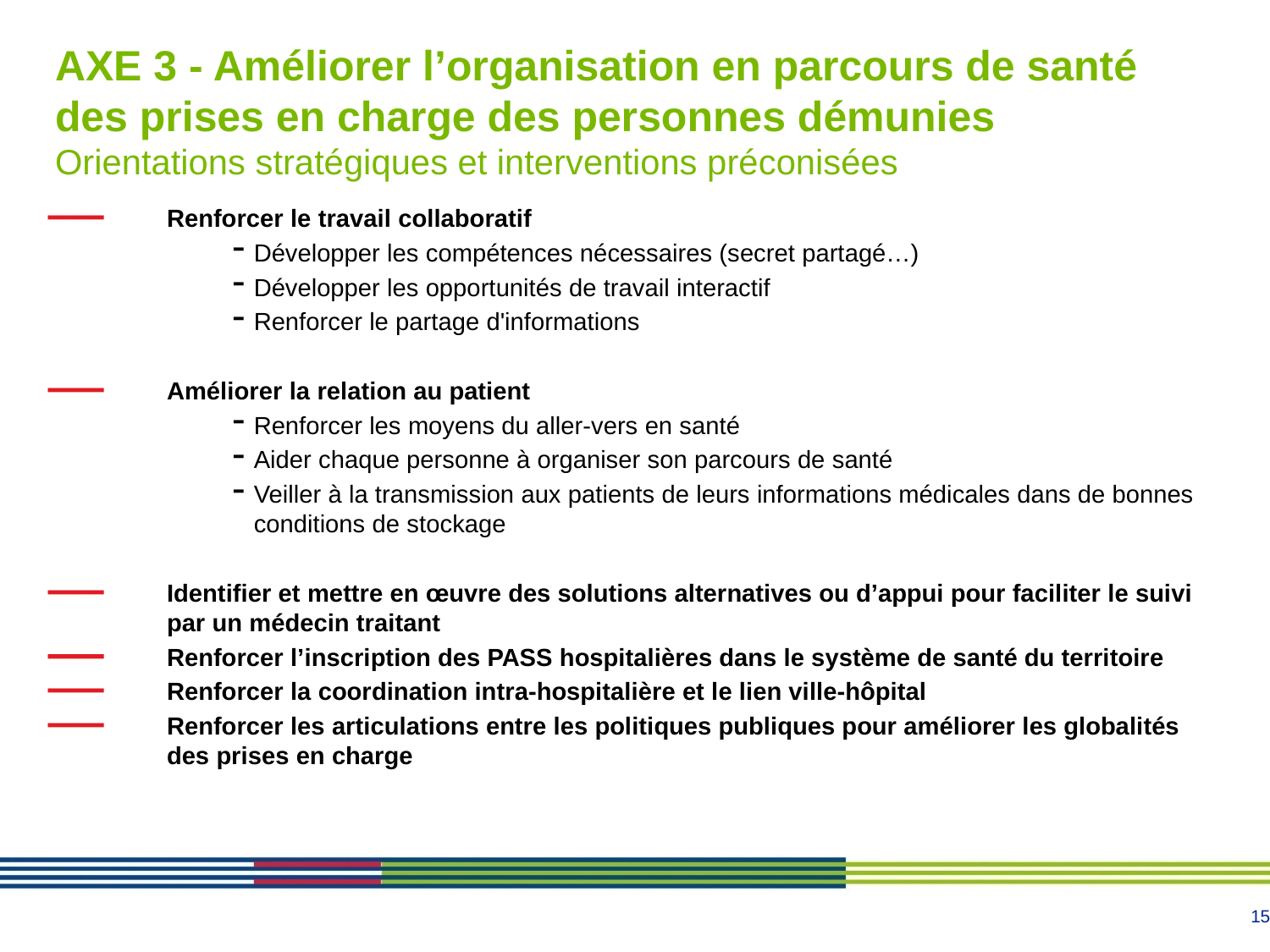

# AXE 3 - Améliorer l’organisation en parcours de santé des prises en charge des personnes démunies Orientations stratégiques et interventions préconisées
Renforcer le travail collaboratif
Développer les compétences nécessaires (secret partagé…)
Développer les opportunités de travail interactif
Renforcer le partage d'informations

Améliorer la relation au patient
Renforcer les moyens du aller-vers en santé
Aider chaque personne à organiser son parcours de santé
Veiller à la transmission aux patients de leurs informations médicales dans de bonnes conditions de stockage

Identifier et mettre en œuvre des solutions alternatives ou d’appui pour faciliter le suivi par un médecin traitant
Renforcer l’inscription des PASS hospitalières dans le système de santé du territoire
Renforcer la coordination intra-hospitalière et le lien ville-hôpital
Renforcer les articulations entre les politiques publiques pour améliorer les globalités des prises en charge